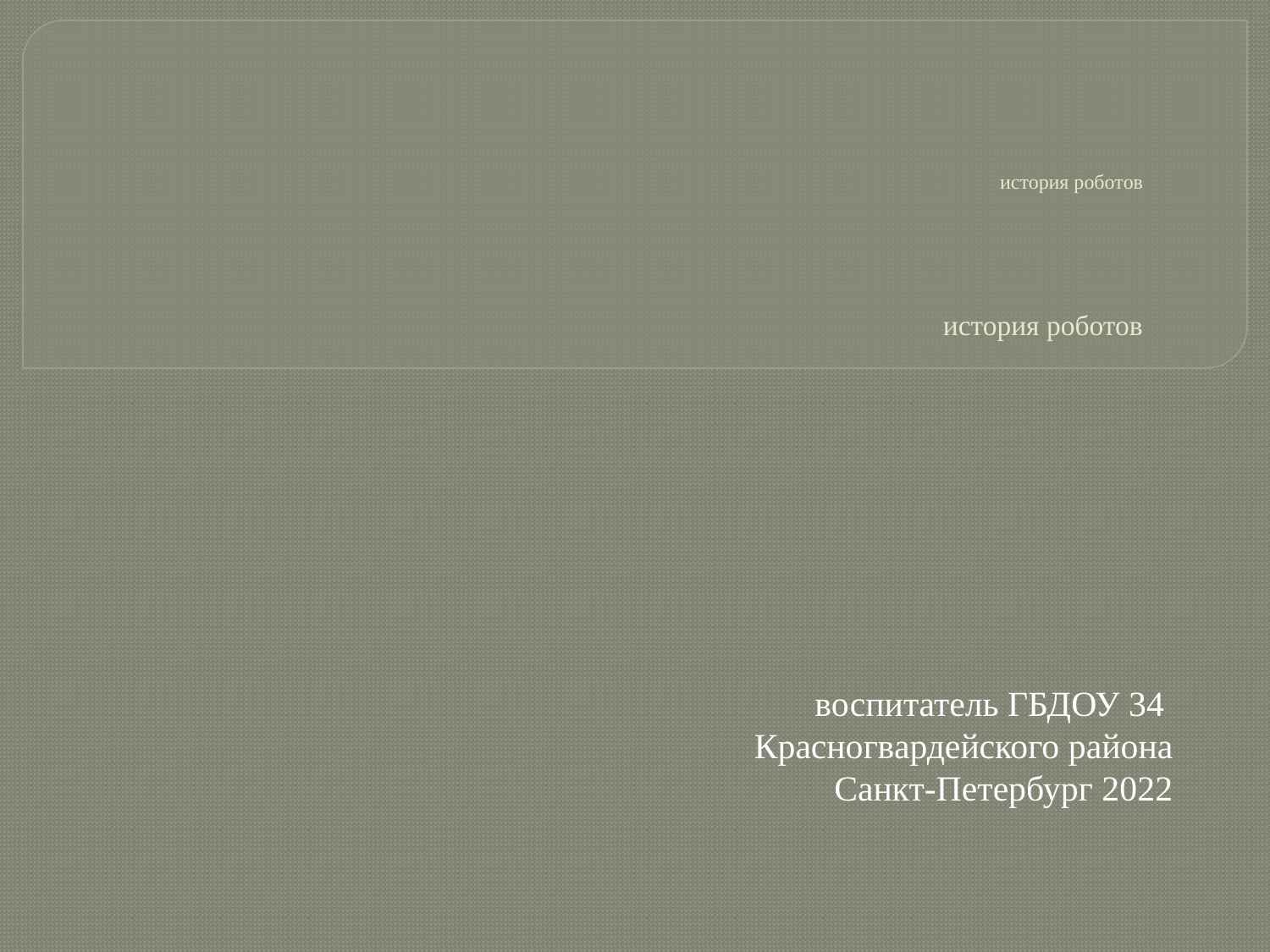

# история роботов   история роботов
воспитатель ГБДОУ 34
Красногвардейского района
Санкт-Петербург 2022